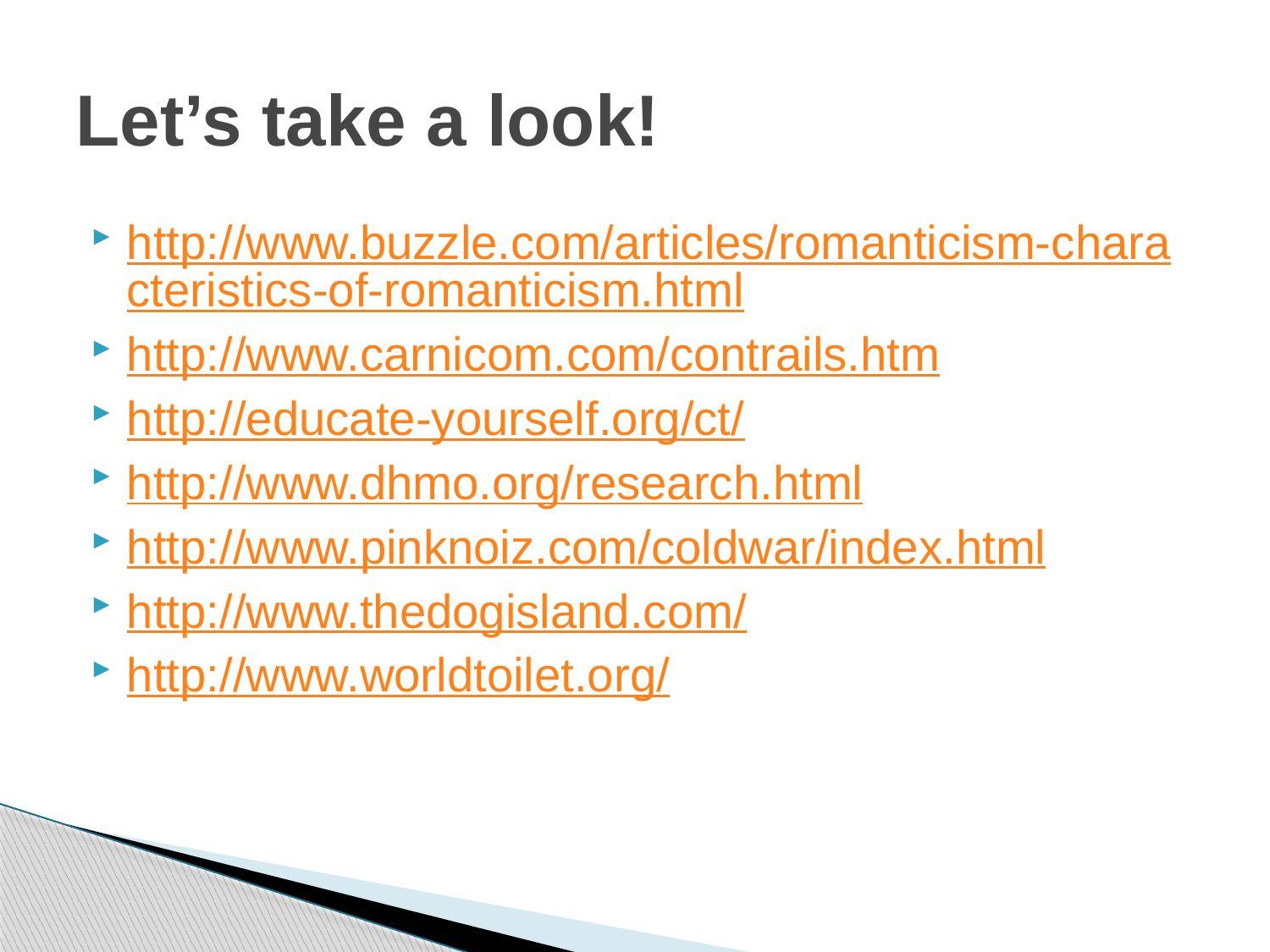

# Let’s take a look!
http://www.buzzle.com/articles/romanticism-characteristics-of-romanticism.html
http://www.carnicom.com/contrails.htm
http://educate-yourself.org/ct/
http://www.dhmo.org/research.html
http://www.pinknoiz.com/coldwar/index.html
http://www.thedogisland.com/
http://www.worldtoilet.org/